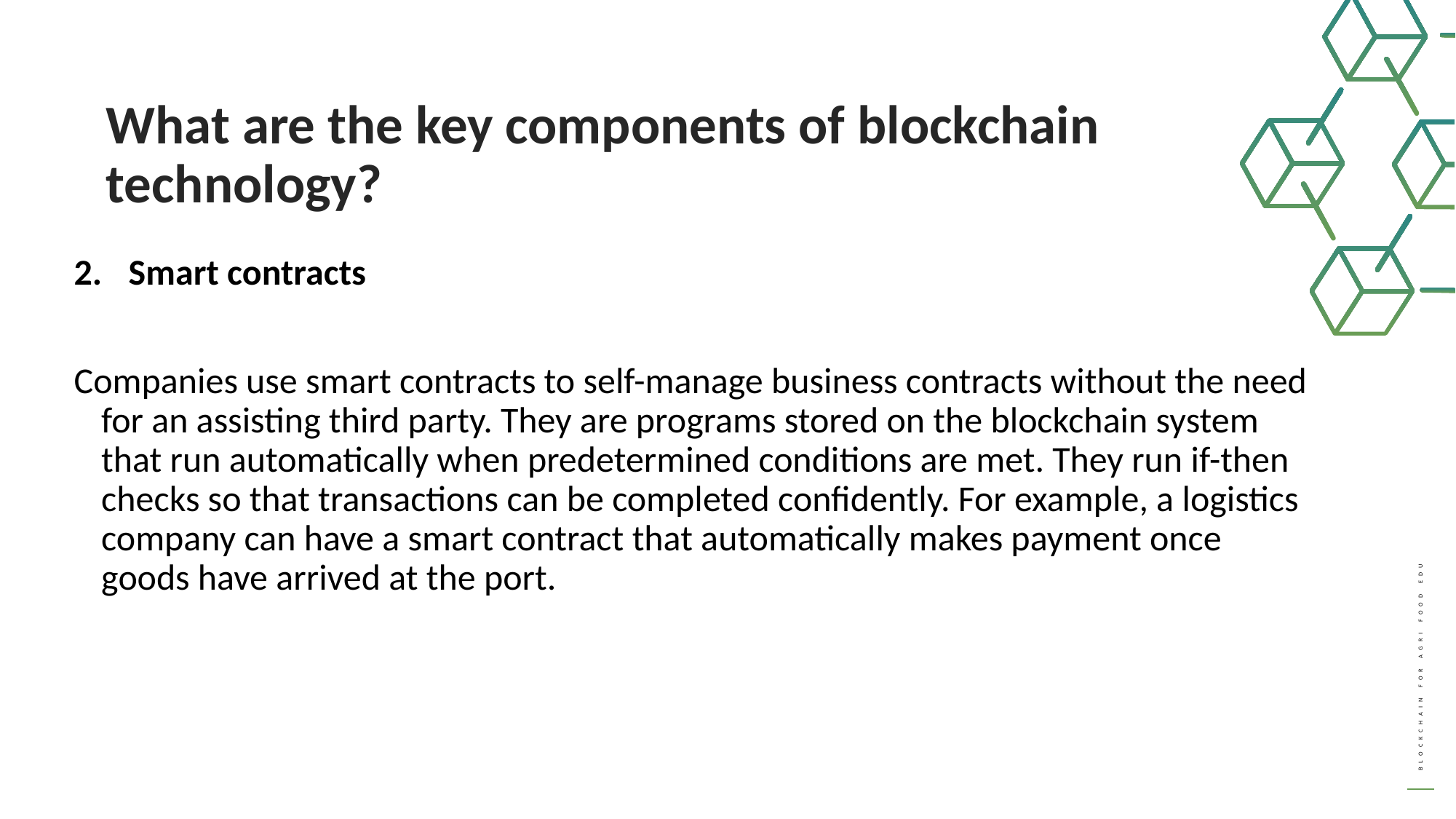

What are the key components of blockchain technology?
Smart contracts

Companies use smart contracts to self-manage business contracts without the need for an assisting third party. They are programs stored on the blockchain system that run automatically when predetermined conditions are met. They run if-then checks so that transactions can be completed confidently. For example, a logistics company can have a smart contract that automatically makes payment once goods have arrived at the port.